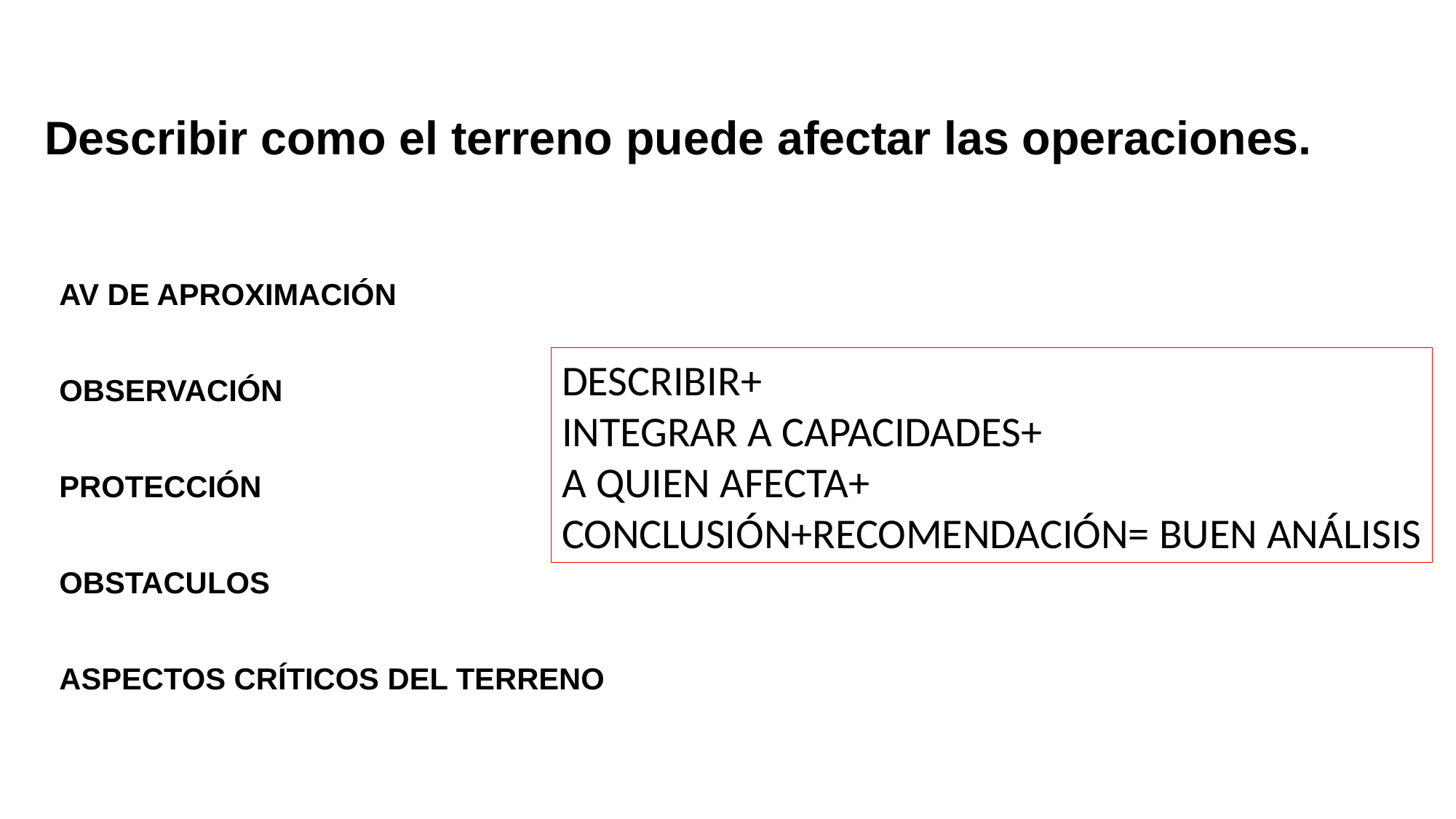

# Describir como el terreno puede afectar las operaciones.
AV DE APROXIMACIÓN

OBSERVACIÓN

PROTECCIÓN

OBSTACULOS

ASPECTOS CRÍTICOS DEL TERRENO

DESCRIBIR+
INTEGRAR A CAPACIDADES+
A QUIEN AFECTA+
CONCLUSIÓN+RECOMENDACIÓN= BUEN ANÁLISIS